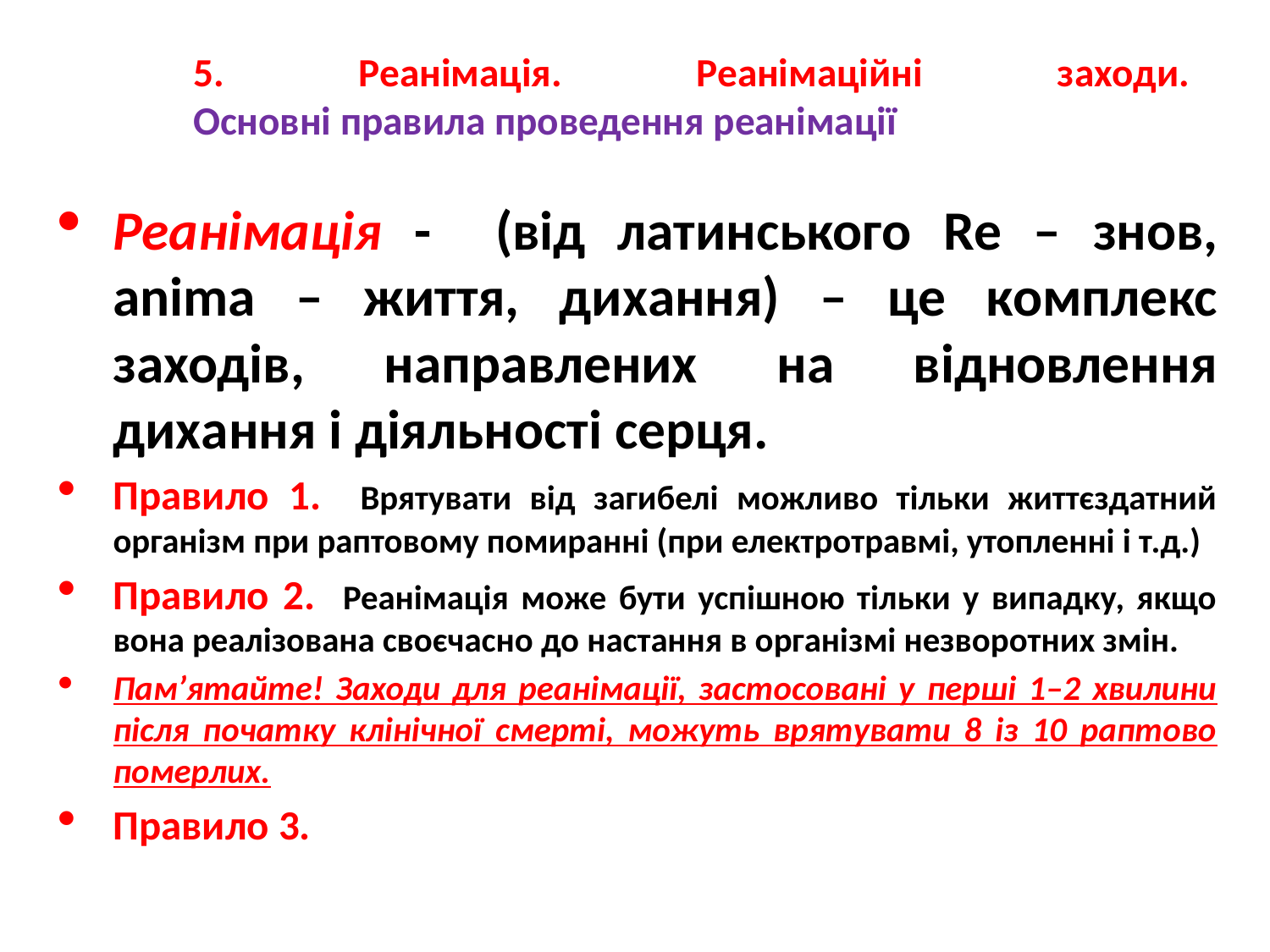

5. Реанімація. Реанімаційні заходи.
Основні правила проведення реанімації
Реанімація -  (від латинського Re – знов, anima – життя, дихання) – це комплекс заходів, направлених на відновлення дихання і діяльності серця.
Правило 1.  Врятувати від загибелі можливо тільки життєздатний організм при раптовому помиранні (при електротравмі, утопленні і т.д.)
Правило 2.  Реанімація може бути успішною тільки у випадку, якщо вона реалізована своєчасно до настання в організмі незворотних змін.
Пам’ятайте! Заходи для реанімації, застосовані у перші 1–2 хвилини після початку клінічної смерті, можуть врятувати 8 із 10 раптово померлих.
Правило 3.